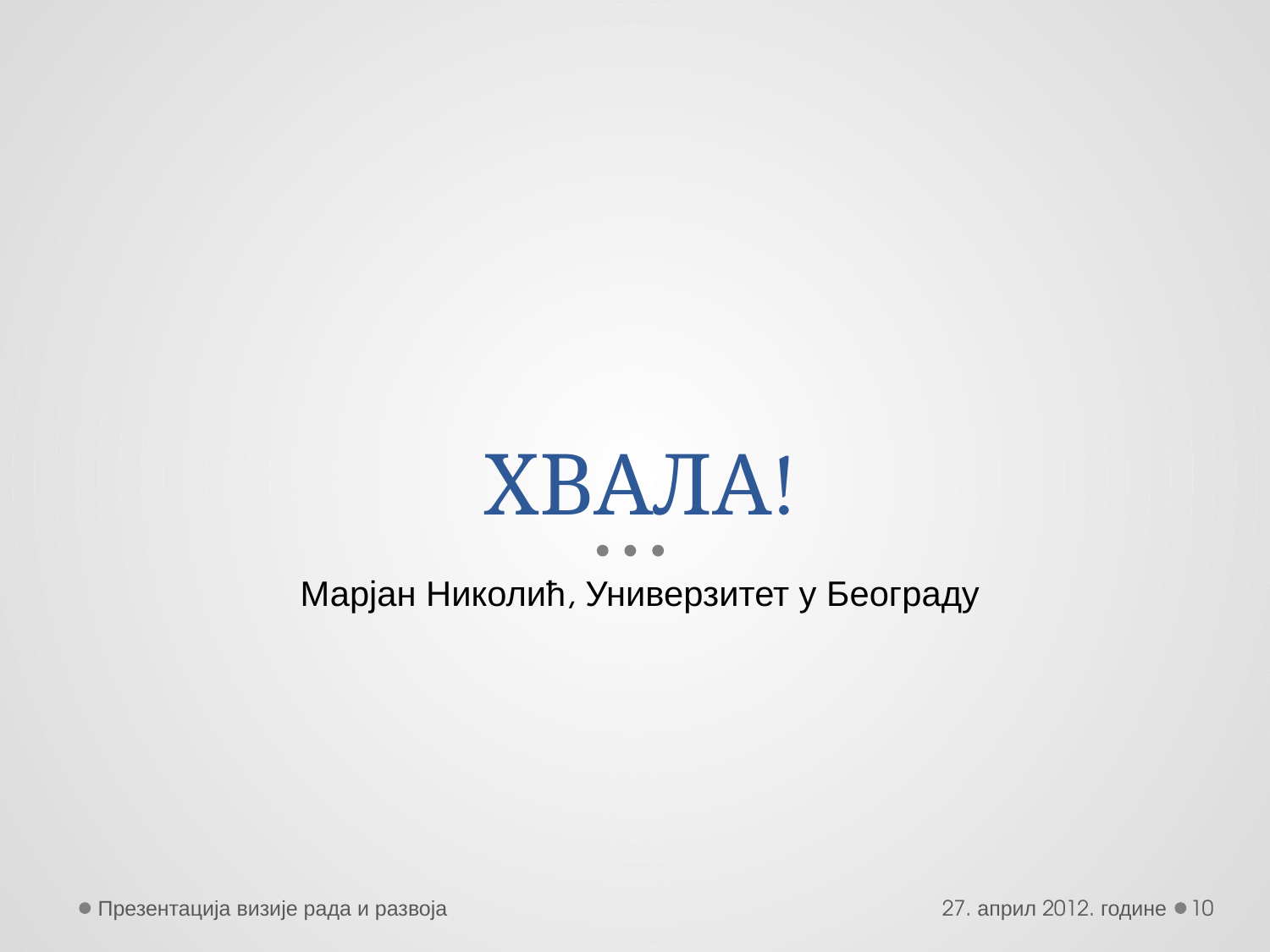

# ХВАЛА!
Марјан Николић, Универзитет у Београду
Презентација визије рада и развоја
27. април 2012. године
10